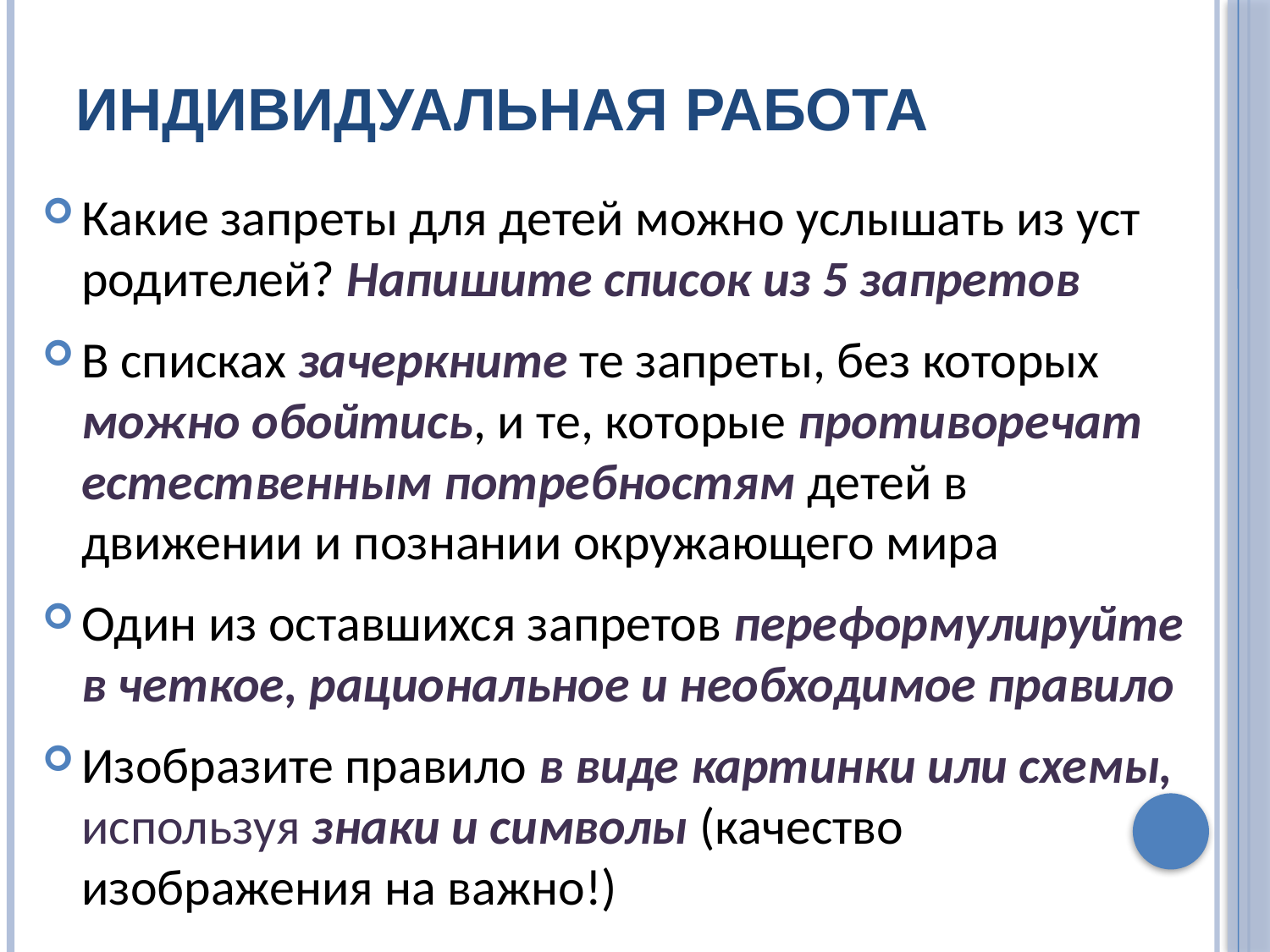

# Индивидуальная работа
Какие запреты для детей можно услышать из уст родителей? Напишите список из 5 запретов
В списках зачеркните те запреты, без которых можно обойтись, и те, которые противоречат естественным потребностям детей в движении и познании окружающего мира
Один из оставшихся запретов переформулируйте в четкое, рациональное и необходимое правило
Изобразите правило в виде картинки или схемы, используя знаки и символы (качество   изображения на важно!)